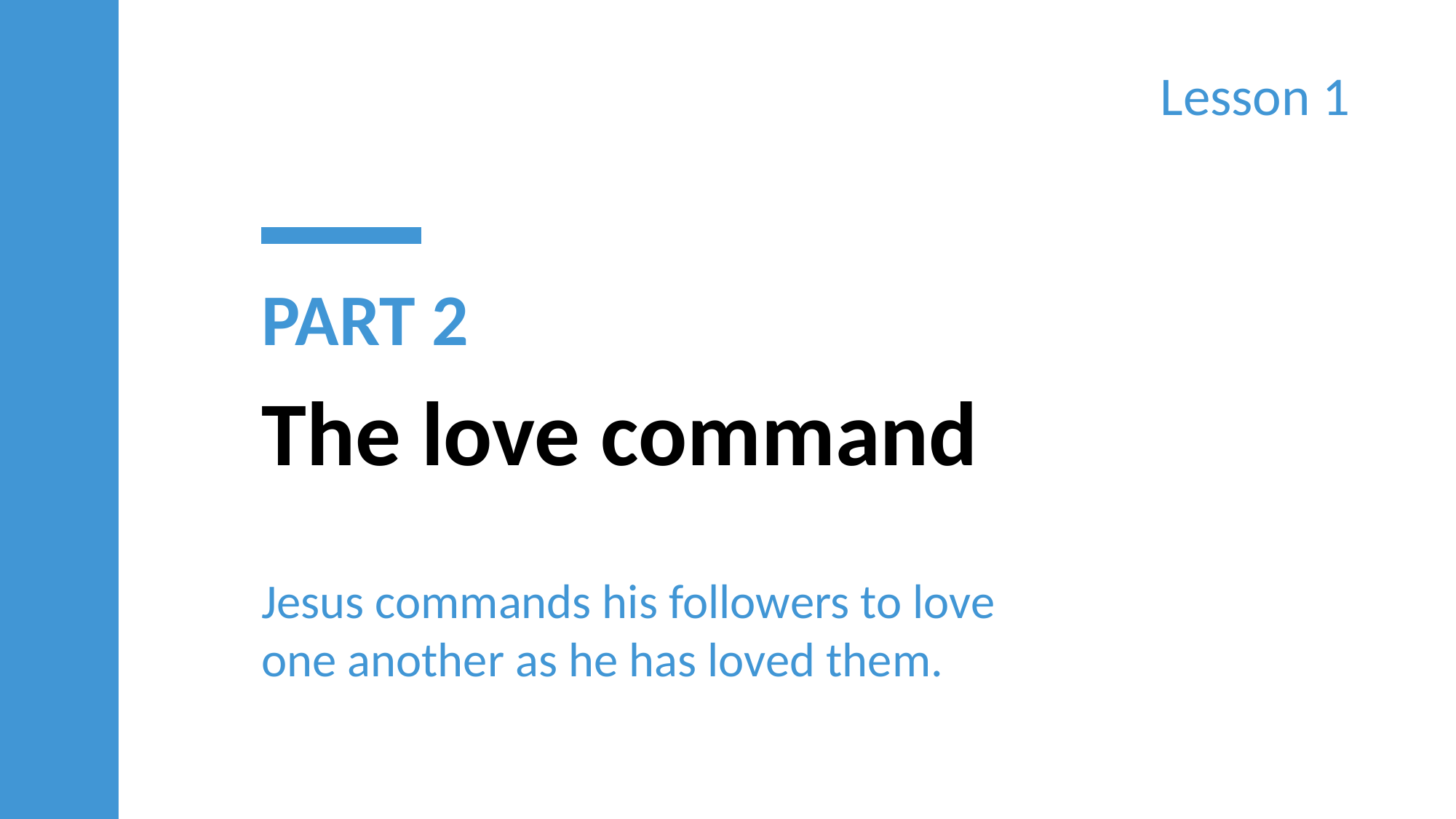

Lesson 1
PART 2
The love command
Jesus commands his followers to love one another as he has loved them.